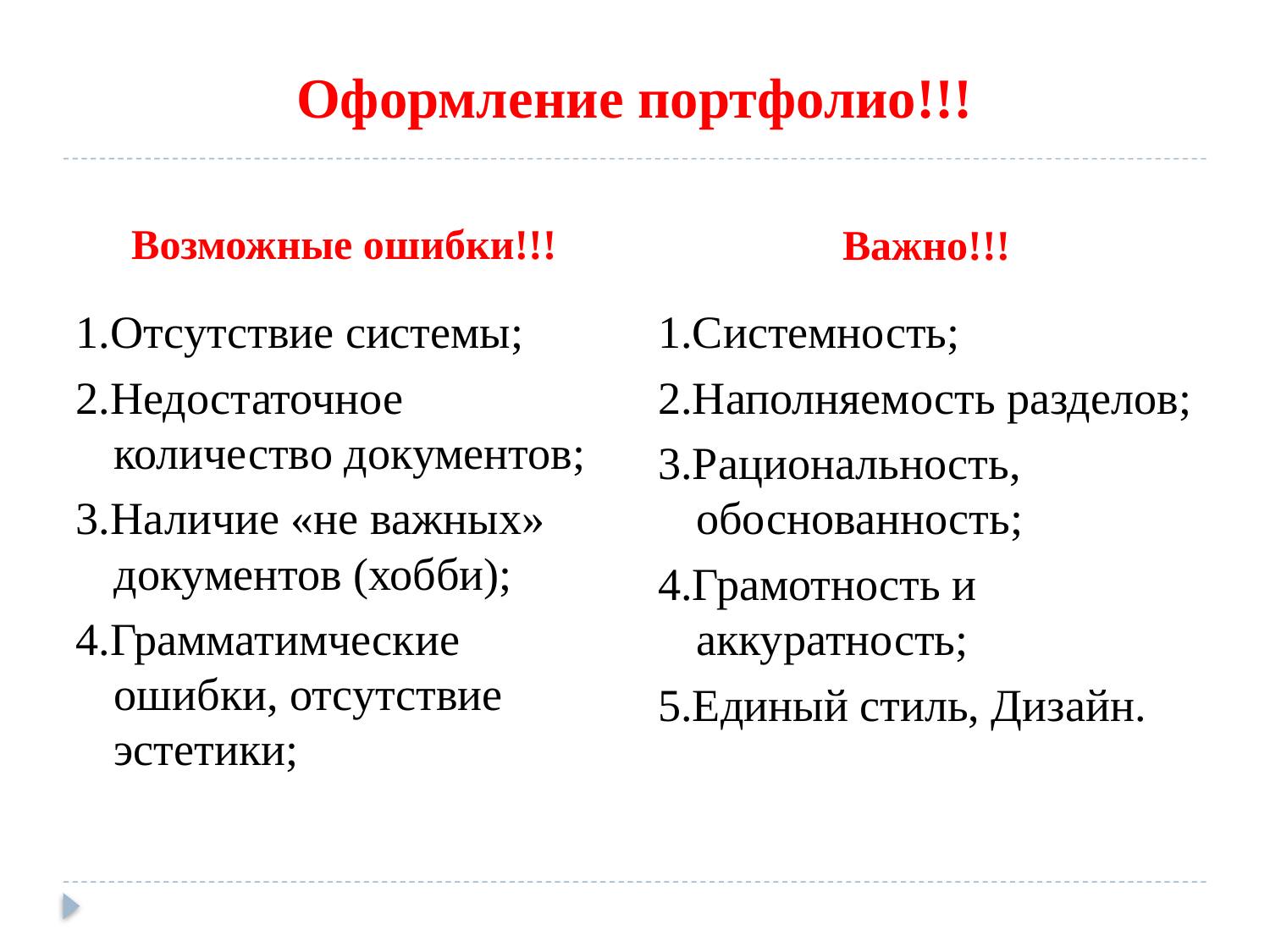

# Оформление портфолио!!!
Возможные ошибки!!!
Важно!!!
1.Отсутствие системы;
2.Недостаточное количество документов;
3.Наличие «не важных» документов (хобби);
4.Грамматимческие ошибки, отсутствие эстетики;

1.Системность;
2.Наполняемость разделов;
3.Рациональность, обоснованность;
4.Грамотность и аккуратность;
5.Единый стиль, Дизайн.